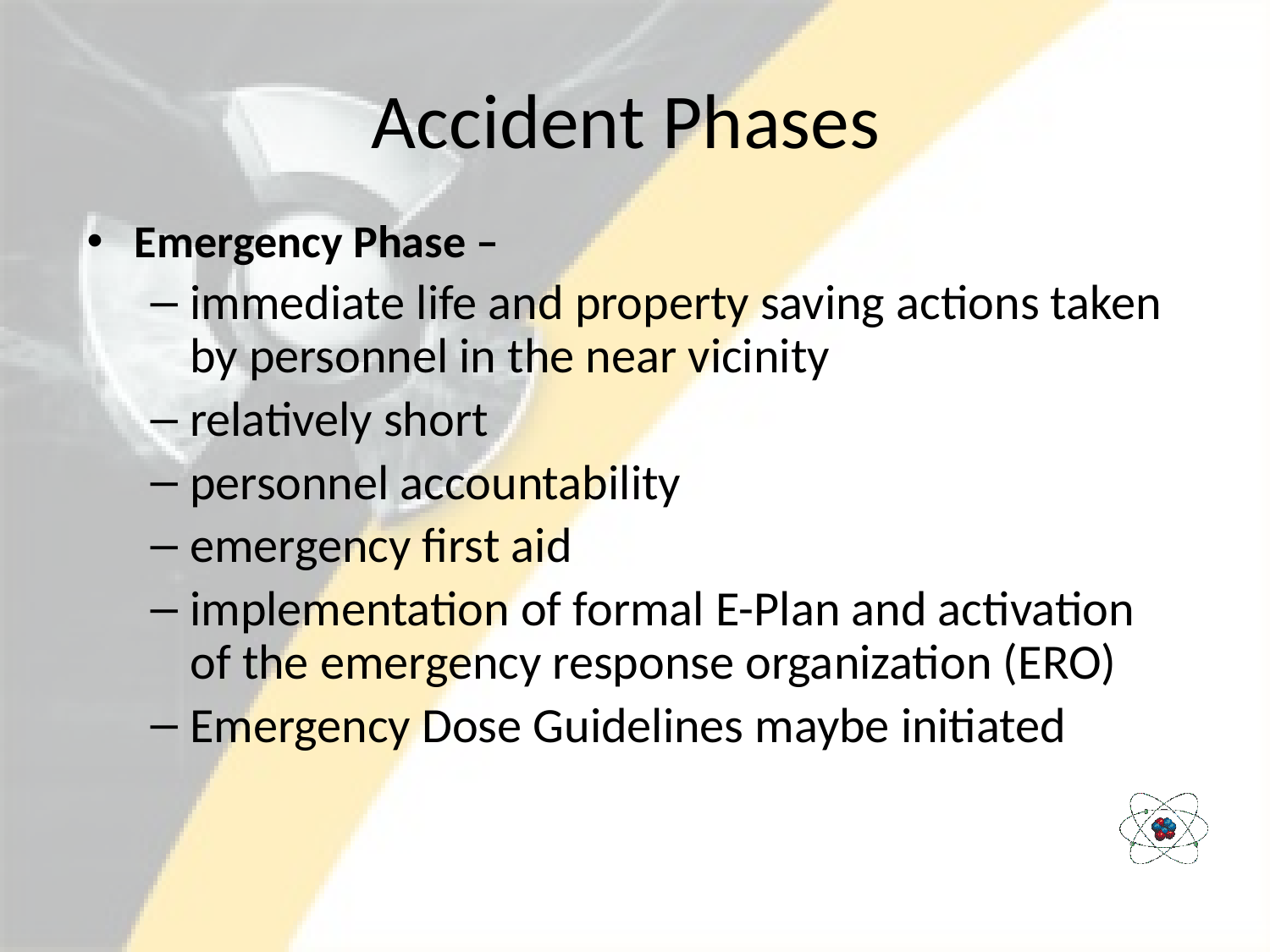

# Accident Phases
Emergency Phase –
immediate life and property saving actions taken by personnel in the near vicinity
relatively short
personnel accountability
emergency first aid
implementation of formal E-Plan and activation of the emergency response organization (ERO)
Emergency Dose Guidelines maybe initiated